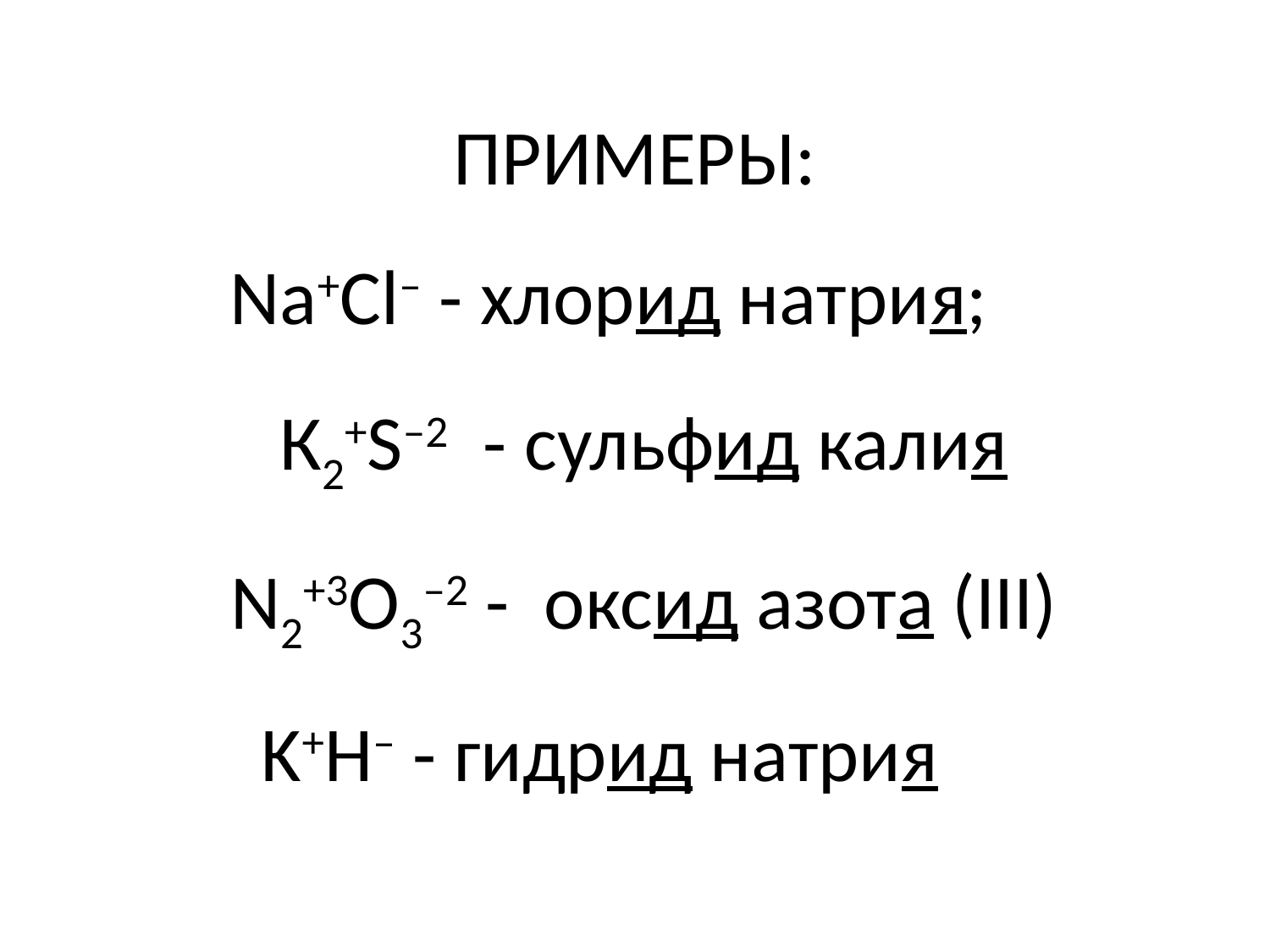

# ПРИМЕРЫ: Na+Cl– - хлорид натрия; К2+S–2  - сульфид калия N2+3O3–2 -  оксид азота (III) K+H– - гидрид натрия